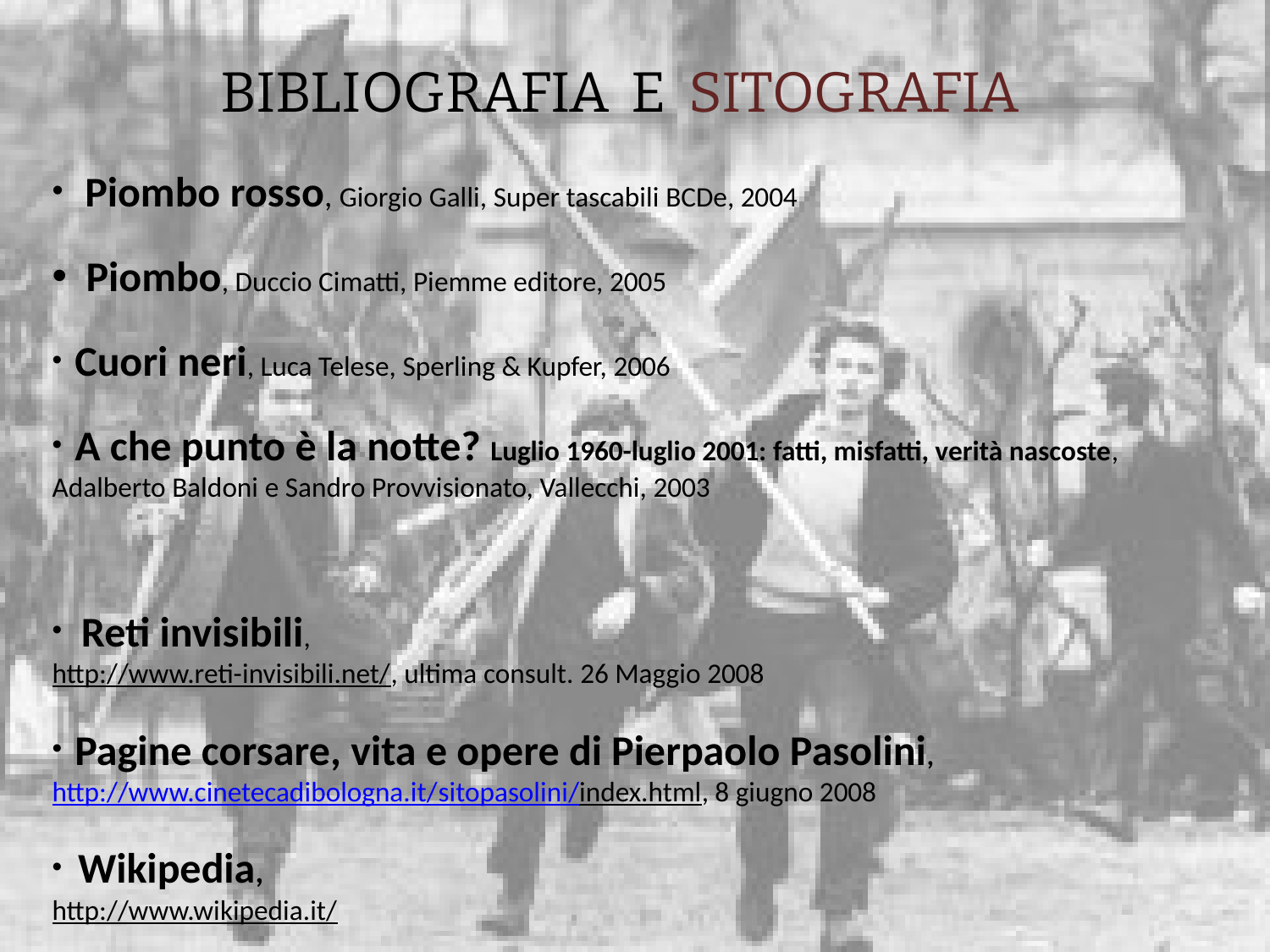

BIBLIOGRAFIA  E  SITOGRAFIA
   Piombo rosso, Giorgio Galli, Super tascabili BCDe, 2004

  Piombo, Duccio Cimatti, Piemme editore, 2005

  Cuori neri, Luca Telese, Sperling & Kupfer, 2006

  A che punto è la notte? Luglio 1960-luglio 2001: fatti, misfatti, verità nascoste, Adalberto Baldoni e Sandro Provvisionato, Vallecchi, 2003

   Reti invisibili,
http://www.reti-invisibili.net/, ultima consult. 26 Maggio 2008

  Pagine corsare, vita e opere di Pierpaolo Pasolini, http://www.cinetecadibologna.it/sitopasolini/index.html, 8 giugno 2008

  Wikipedia,
http://www.wikipedia.it/